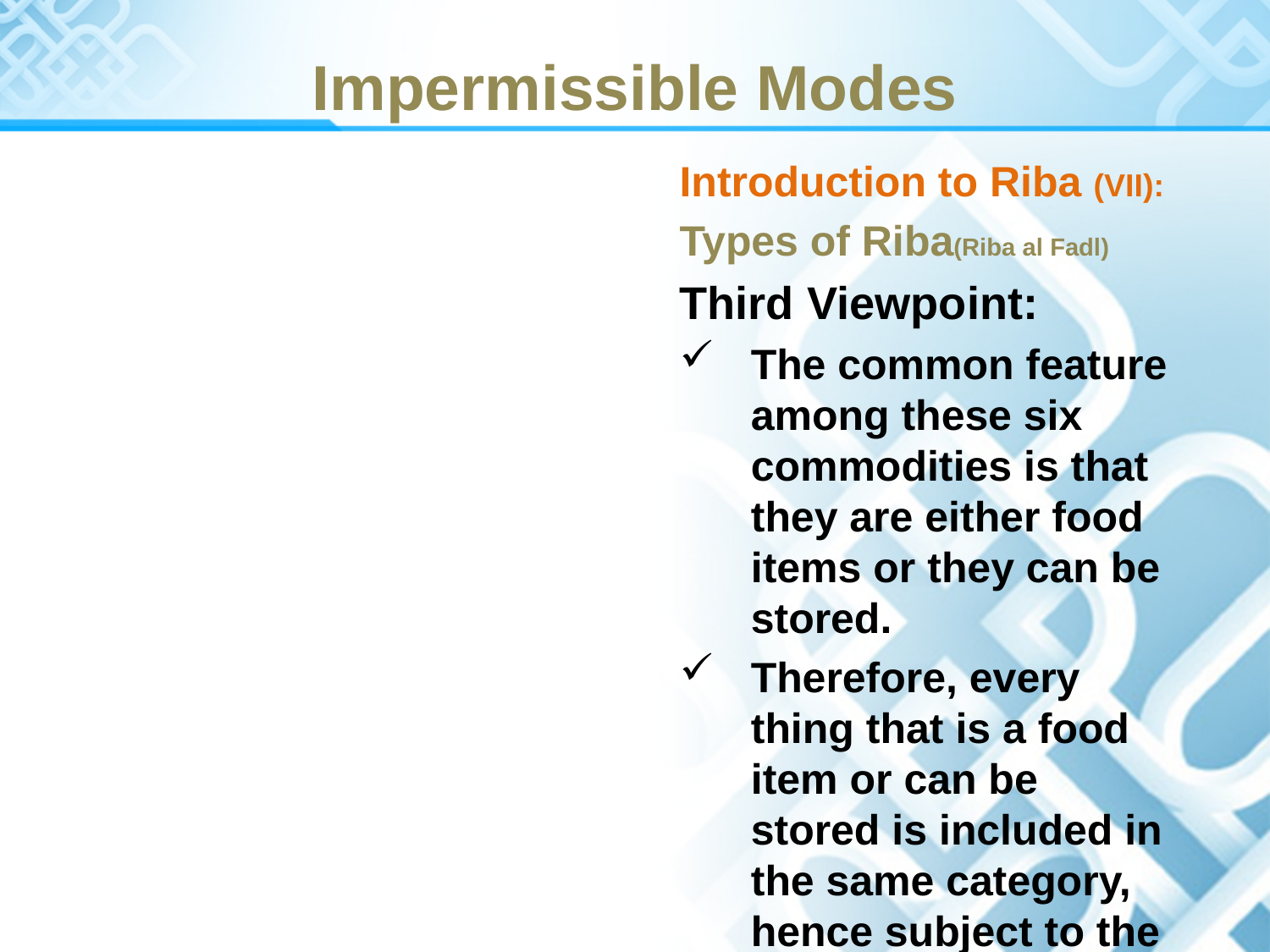

Impermissible Modes
Introduction to Riba (VII):
Types of Riba(Riba al Fadl)
Third Viewpoint:
The common feature among these six commodities is that they are either food items or they can be stored.
Therefore, every thing that is a food item or can be stored is included in the same category, hence subject to the same rule.